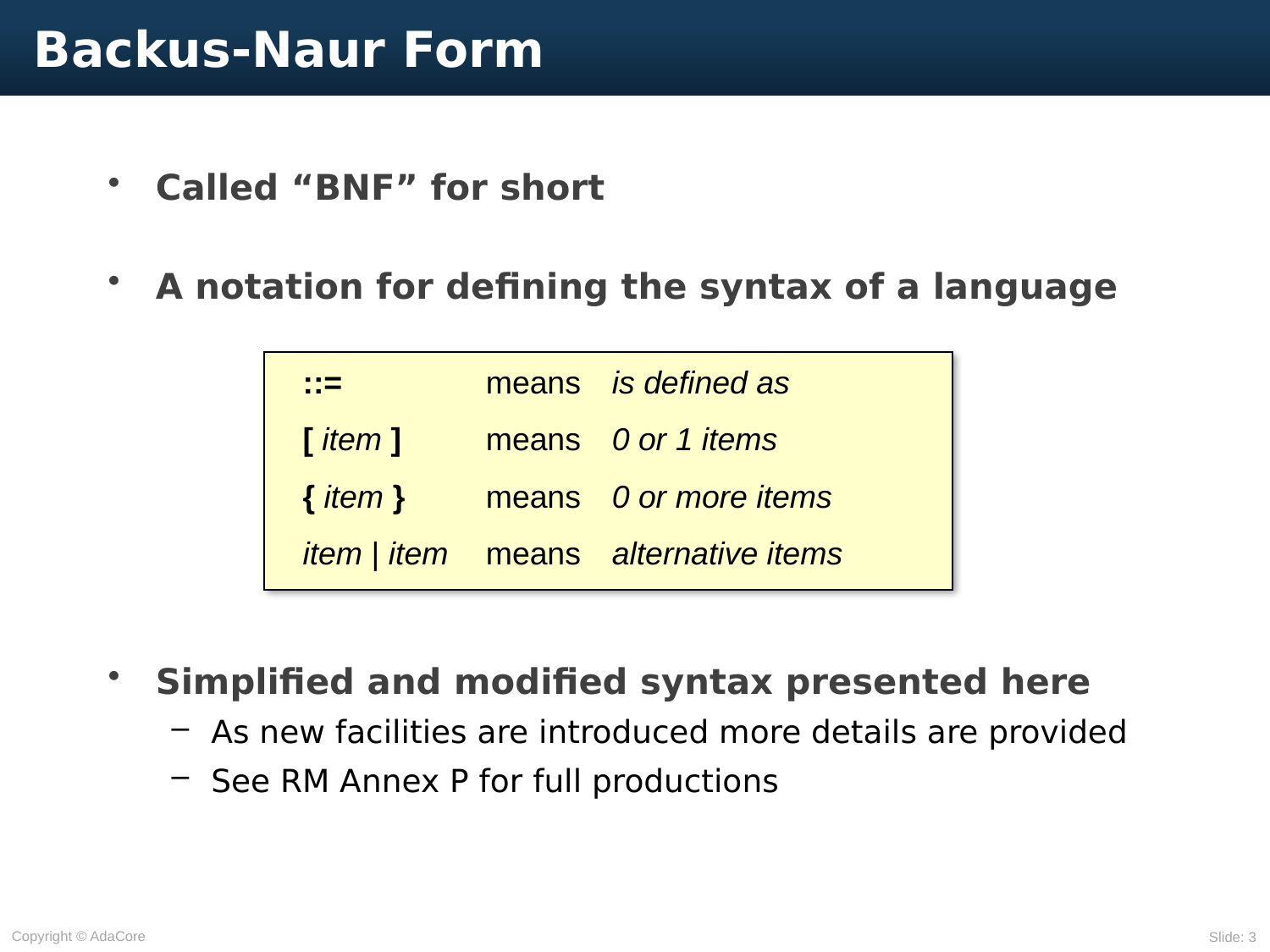

# Backus-Naur Form
Called “BNF” for short
A notation for defining the syntax of a language

Simplified and modified syntax presented here
As new facilities are introduced more details are provided
See RM Annex P for full productions

::=	means	is defined as

[ item ]	means	0 or 1 items

{ item }	means	0 or more items

item | item	means	alternative items